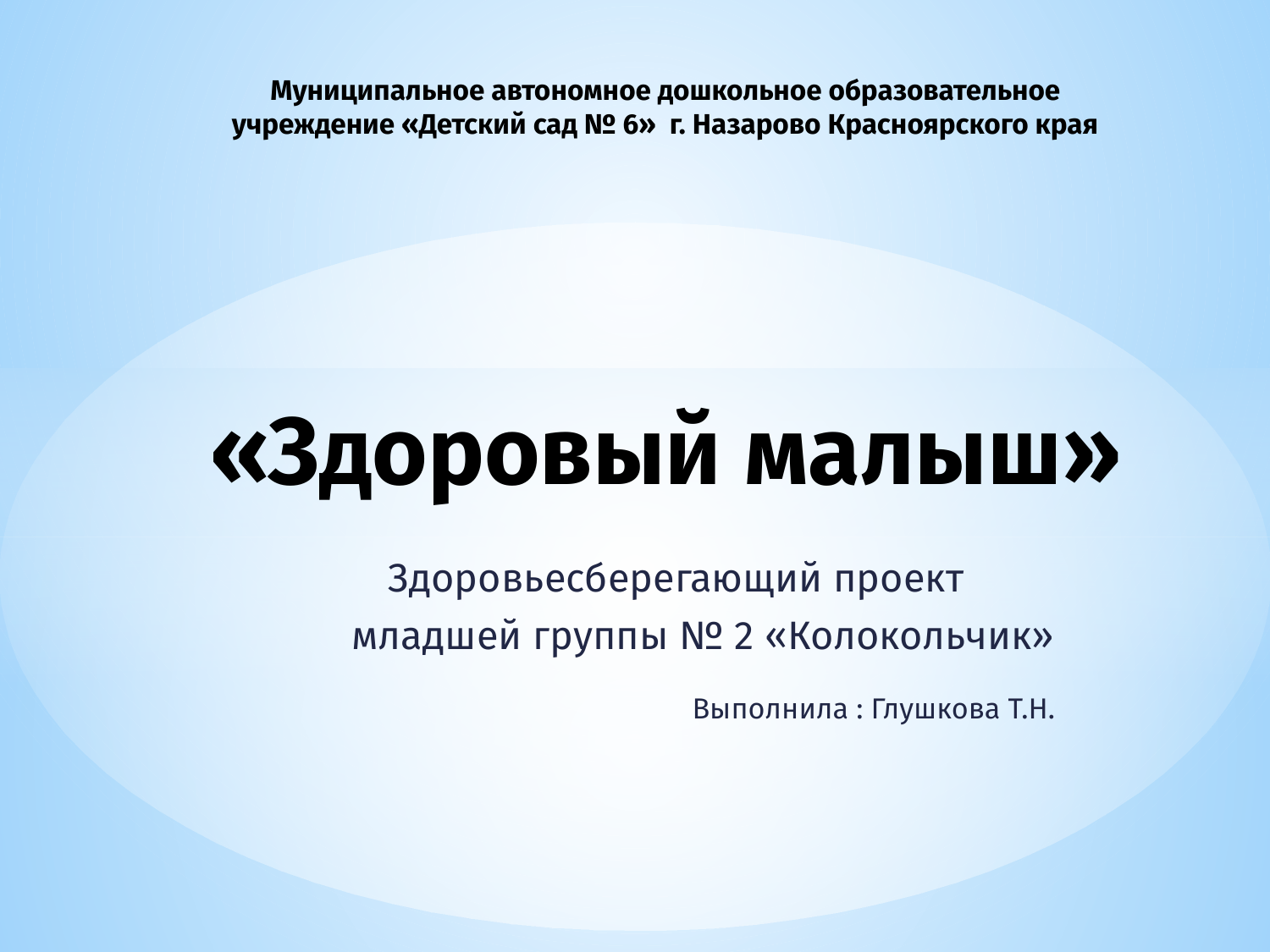

# Муниципальное автономное дошкольное образовательное учреждение «Детский сад № 6»  г. Назарово Красноярского края «Здоровый малыш»
Здоровьесберегающий проект
  младшей группы № 2 «Колокольчик»

Выполнила : Глушкова Т.Н.